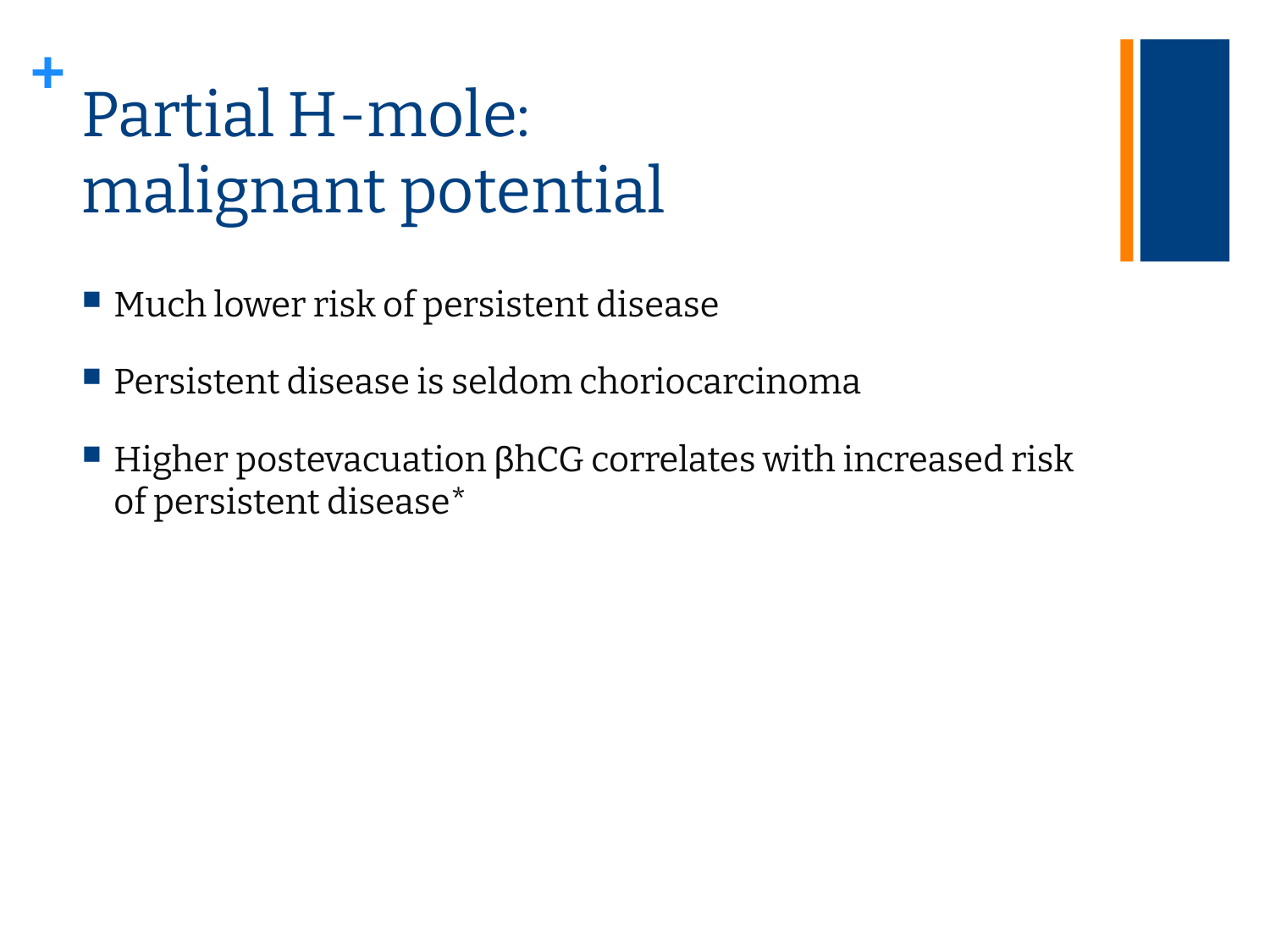

# Partial H-mole: malignant potential
Much lower risk of persistent disease
Persistent disease is seldom choriocarcinoma
Higher postevacuation βhCG correlates with increased risk of persistent disease*